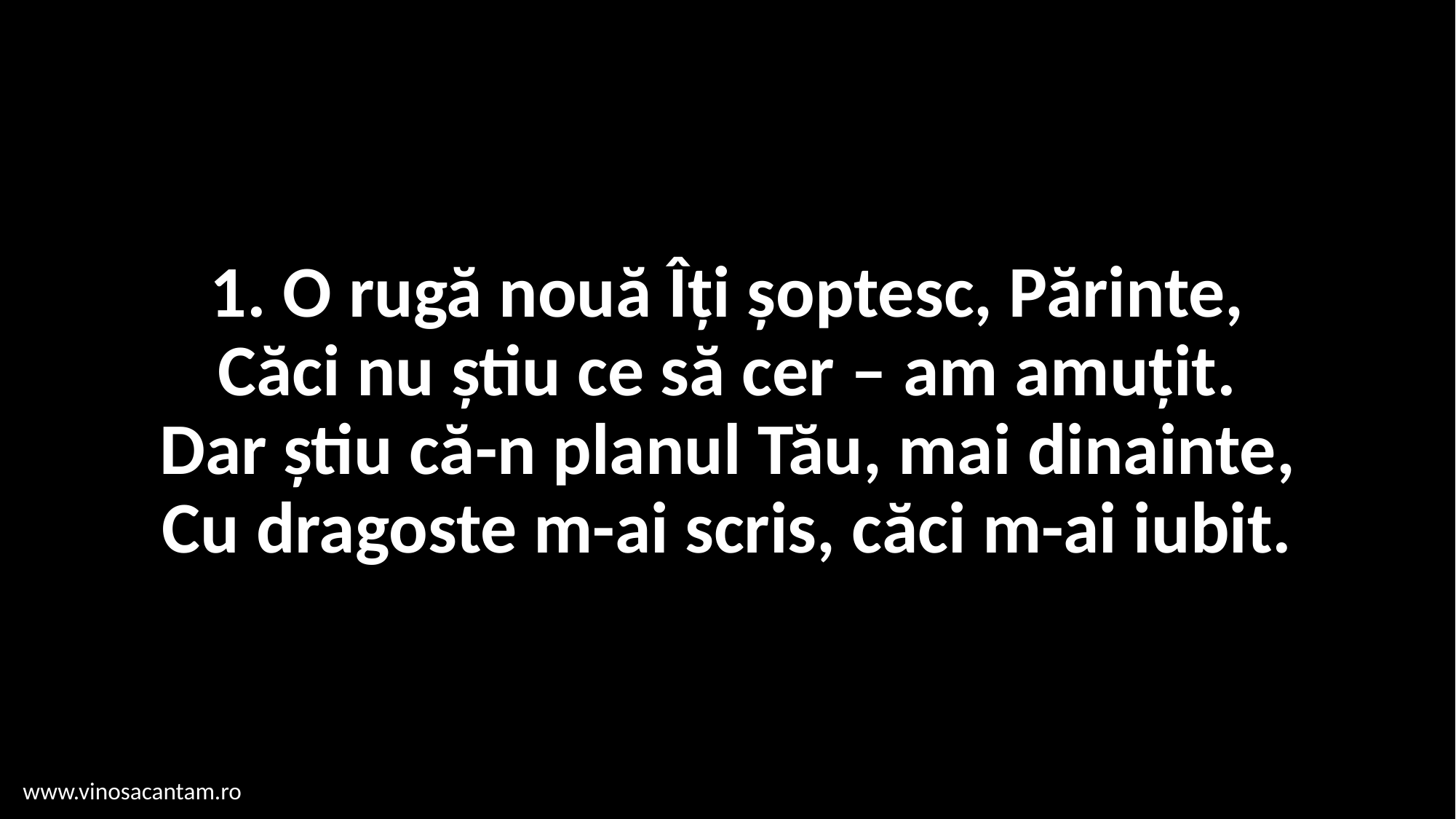

# 1. O rugă nouă Îţi şoptesc, Părinte, Căci nu ştiu ce să cer – am amuţit. Dar ştiu că-n planul Tău, mai dinainte, Cu dragoste m-ai scris, căci m-ai iubit.
www.vinosacantam.ro